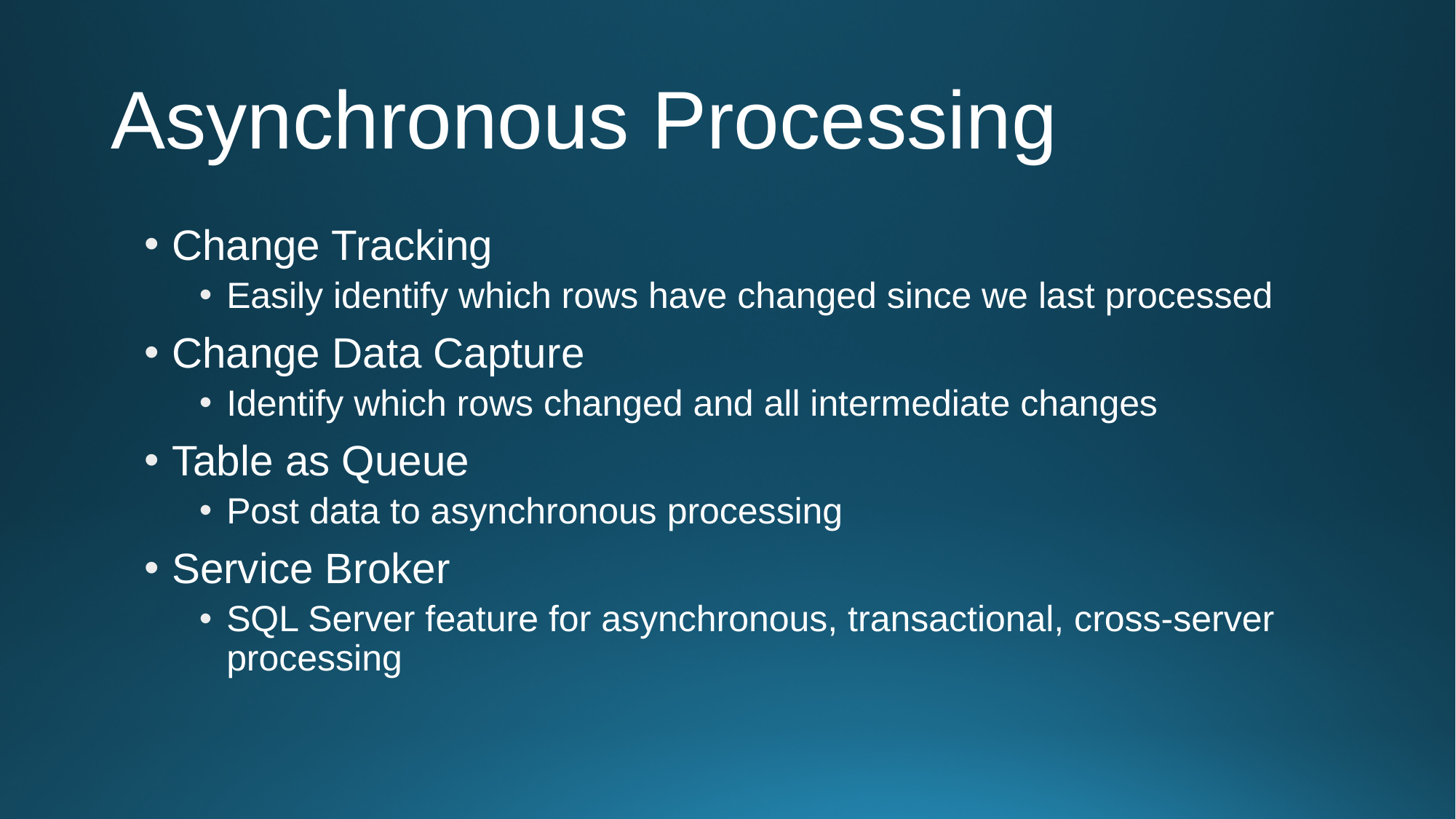

# Asynchronous Processing
Change Tracking
Easily identify which rows have changed since we last processed
Change Data Capture
Identify which rows changed and all intermediate changes
Table as Queue
Post data to asynchronous processing
Service Broker
SQL Server feature for asynchronous, transactional, cross-server processing